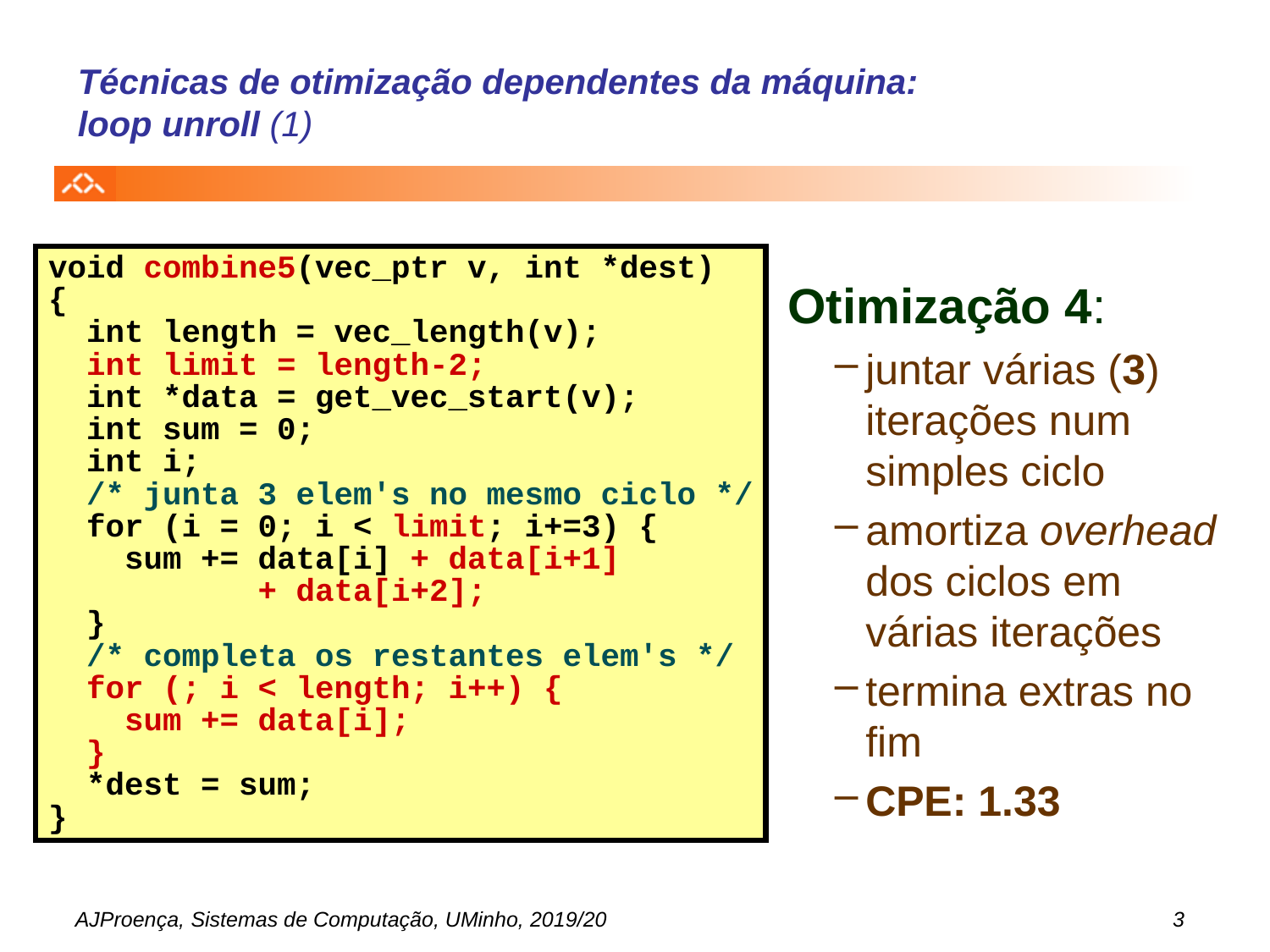

# Técnicas de otimização dependentes da máquina: loop unroll (1)
void combine5(vec_ptr v, int *dest)
{
  int length = vec_length(v);
  int limit = length-2;
  int *data = get_vec_start(v);
  int sum = 0;
  int i;
  /* junta 3 elem's no mesmo ciclo */
  for (i = 0; i < limit; i+=3) {
    sum += data[i] + data[i+1]
           + data[i+2];
  }
  /* completa os restantes elem's */
  for (; i < length; i++) {
    sum += data[i];
  }
  *dest = sum;
}
Otimização 4:
juntar várias (3) iterações num simples ciclo
amortiza overhead  dos ciclos em várias iterações
termina extras no fim
CPE: 1.33